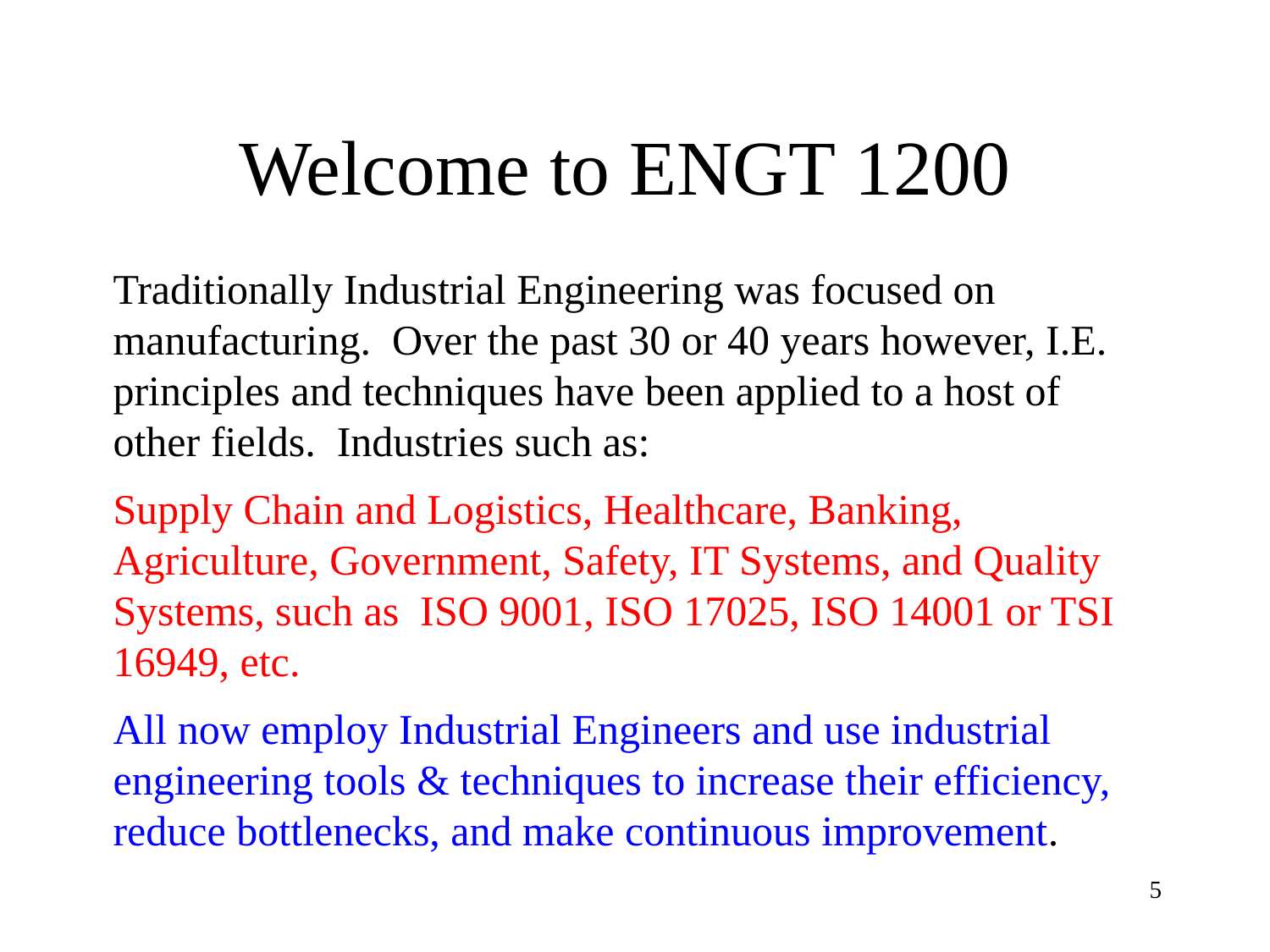

# Welcome to ENGT 1200
Traditionally Industrial Engineering was focused on manufacturing.  Over the past 30 or 40 years however, I.E. principles and techniques have been applied to a host of other fields.  Industries such as:

Supply Chain and Logistics, Healthcare, Banking, Agriculture, Government, Safety, IT Systems, and Quality Systems, such as  ISO 9001, ISO 17025, ISO 14001 or TSI 16949, etc.

All now employ Industrial Engineers and use industrial engineering tools & techniques to increase their efficiency, reduce bottlenecks, and make continuous improvement.
5